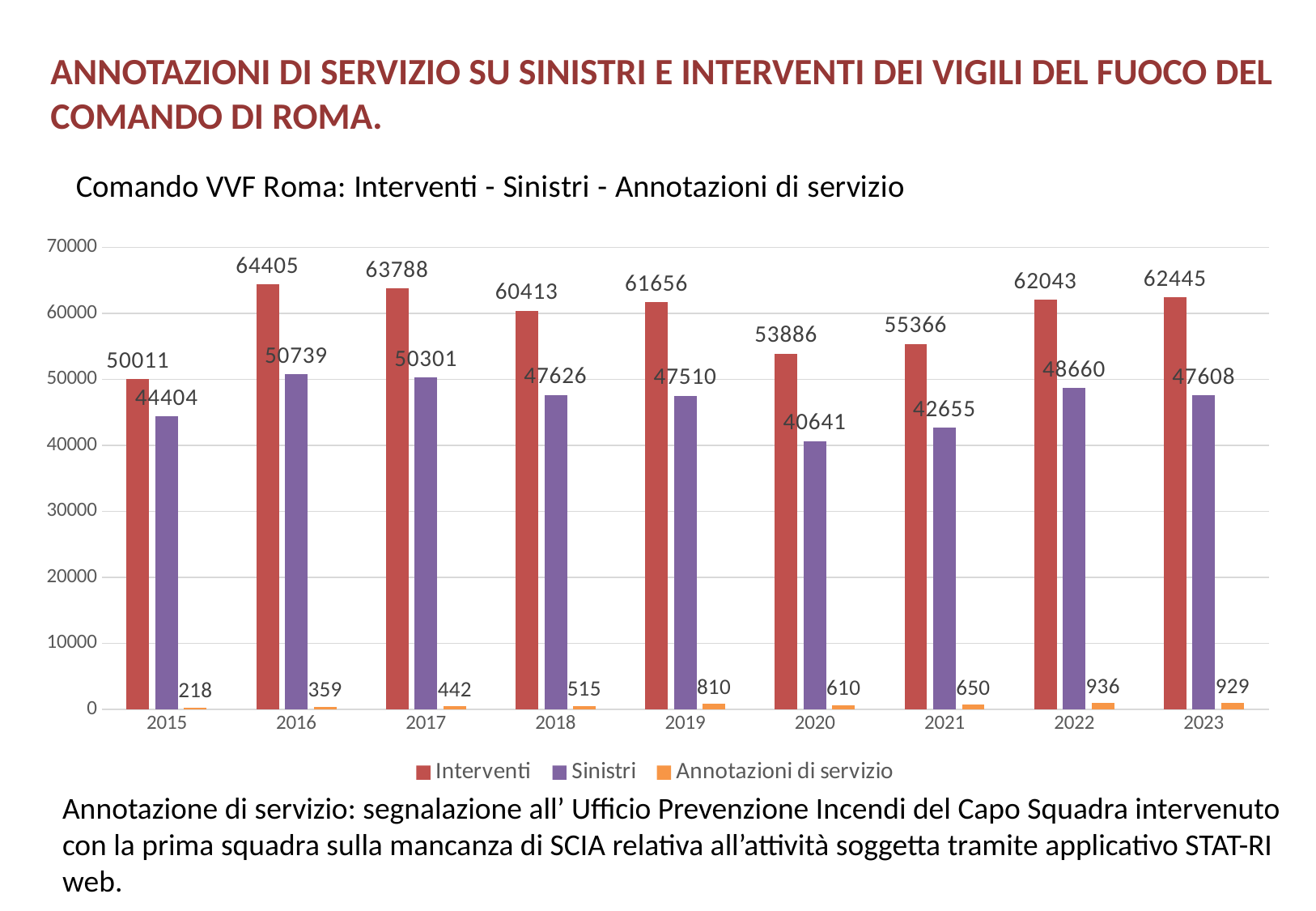

# ANNOTAZIONI DI SERVIZIO SU SINISTRI E INTERVENTI DEI VIGILI DEL FUOCO DEL COMANDO DI ROMA.

### Chart: Comando VVF Roma: Interventi - Sinistri - Annotazioni di servizio

| Category | Interventi  | Sinistri  | Annotazioni di servizio  |
|---|---|---|---|
| 2015 | 50011.0 | 44404.0 | 218.0 |
| 2016 | 64405.0 | 50739.0 | 359.0 |
| 2017 | 63788.0 | 50301.0 | 442.0 |
| 2018 | 60413.0 | 47626.0 | 515.0 |
| 2019 | 61656.0 | 47510.0 | 810.0 |
| 2020 | 53886.0 | 40641.0 | 610.0 |
| 2021 | 55366.0 | 42655.0 | 650.0 |
| 2022 | 62043.0 | 48660.0 | 936.0 |
| 2023 | 62445.0 | 47608.0 | 929.0 |
Annotazione di servizio: segnalazione all’ Ufficio Prevenzione Incendi del Capo Squadra intervenuto con la prima squadra sulla mancanza di SCIA relativa all’attività soggetta tramite applicativo STAT-RI web.